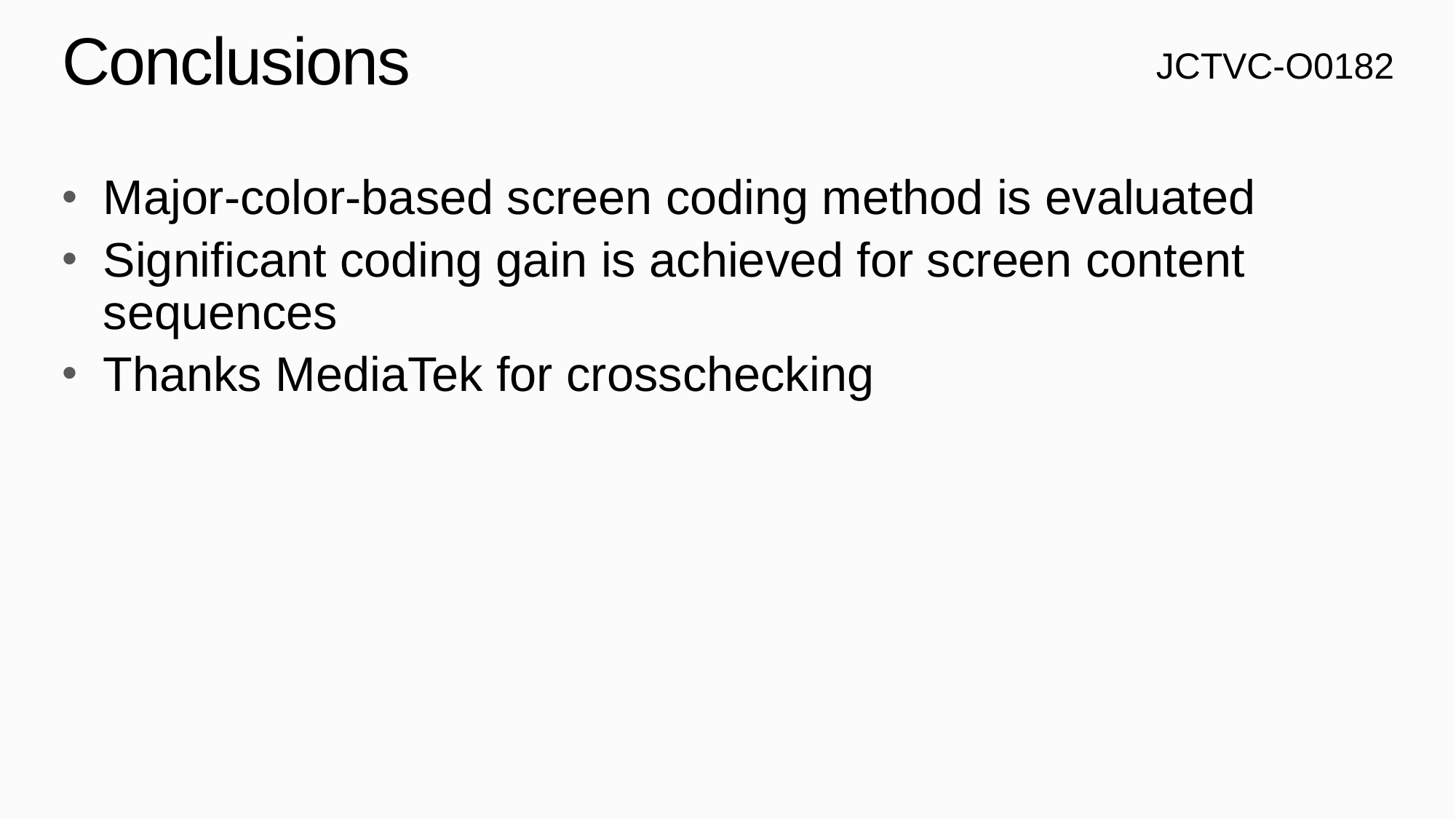

# Conclusions
Major-color-based screen coding method is evaluated
Significant coding gain is achieved for screen content sequences
Thanks MediaTek for crosschecking